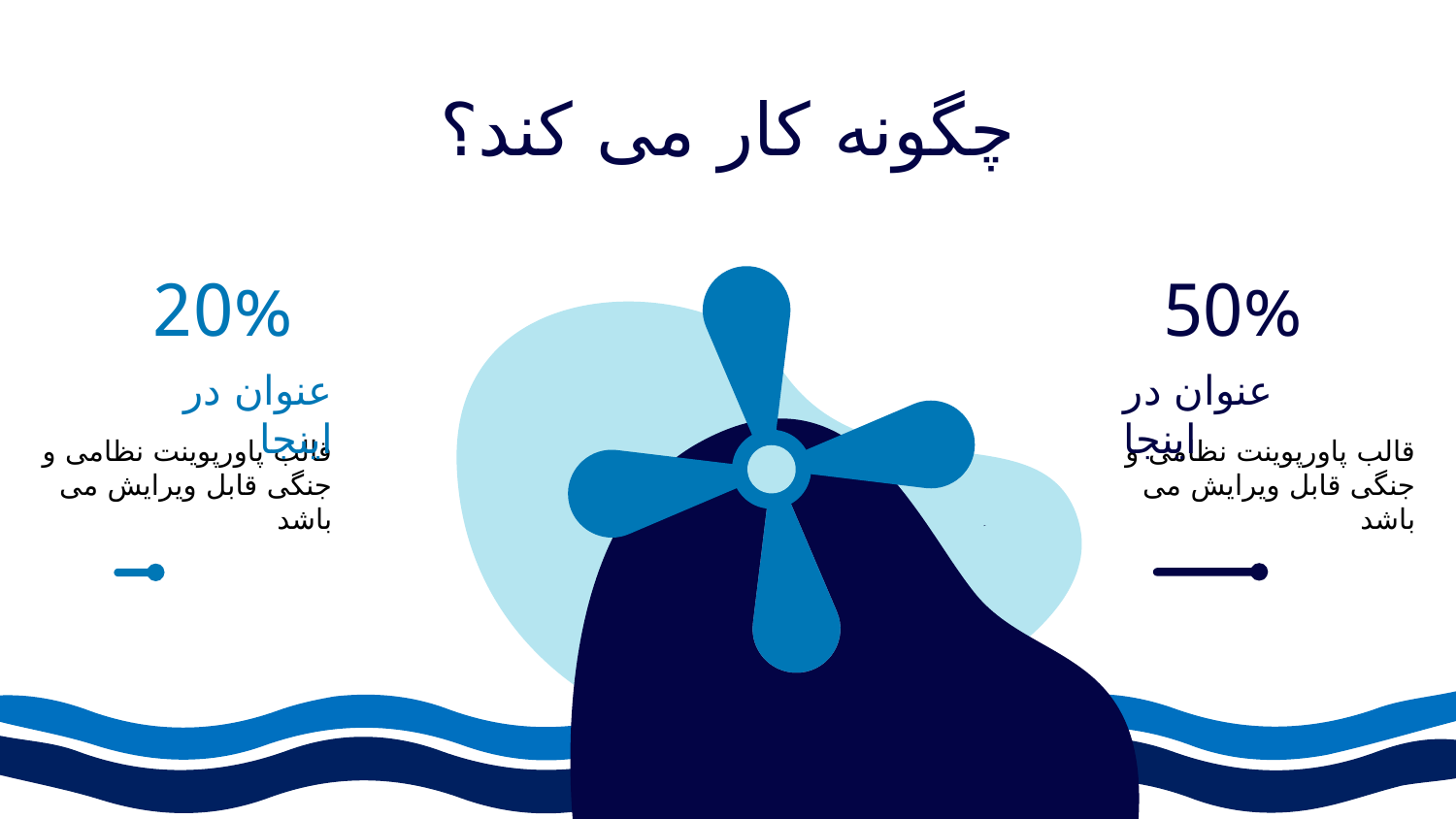

# چگونه کار می کند؟
20%
50%

عنوان در اینجا
عنوان در اینجا

قالب پاورپوینت نظامی و جنگی قابل ویرایش می باشد
قالب پاورپوینت نظامی و جنگی قابل ویرایش می باشد